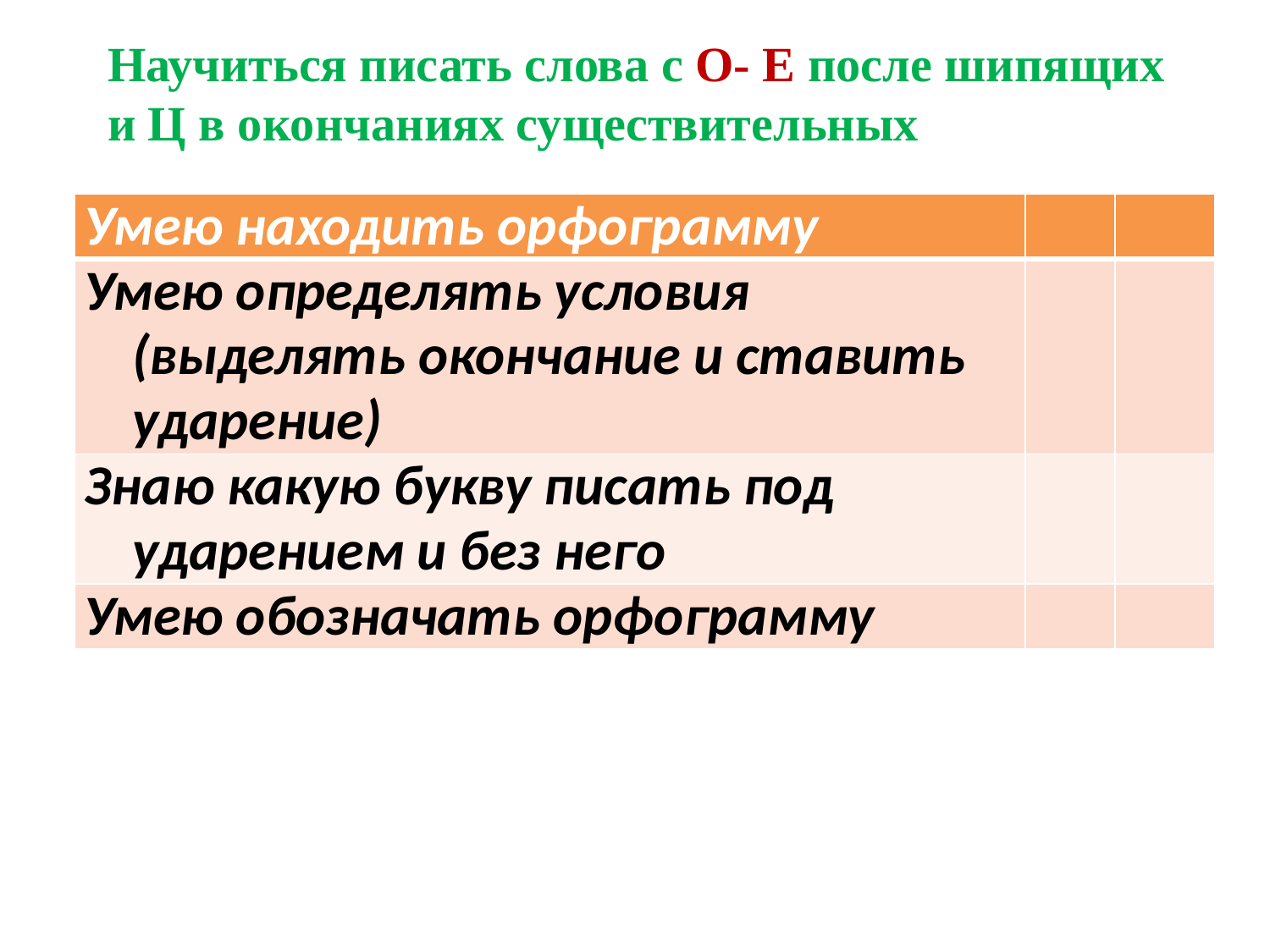

Научиться писать слова с О- Е после шипящих и Ц в окончаниях существительных
#
| Умею находить орфограмму |  |  |
| --- | --- | --- |
| Умею определять условия (выделять окончание и ставить ударение) |  |  |
| Знаю какую букву писать под ударением и без него |  |  |
| Умею обозначать орфограмму |  |  |